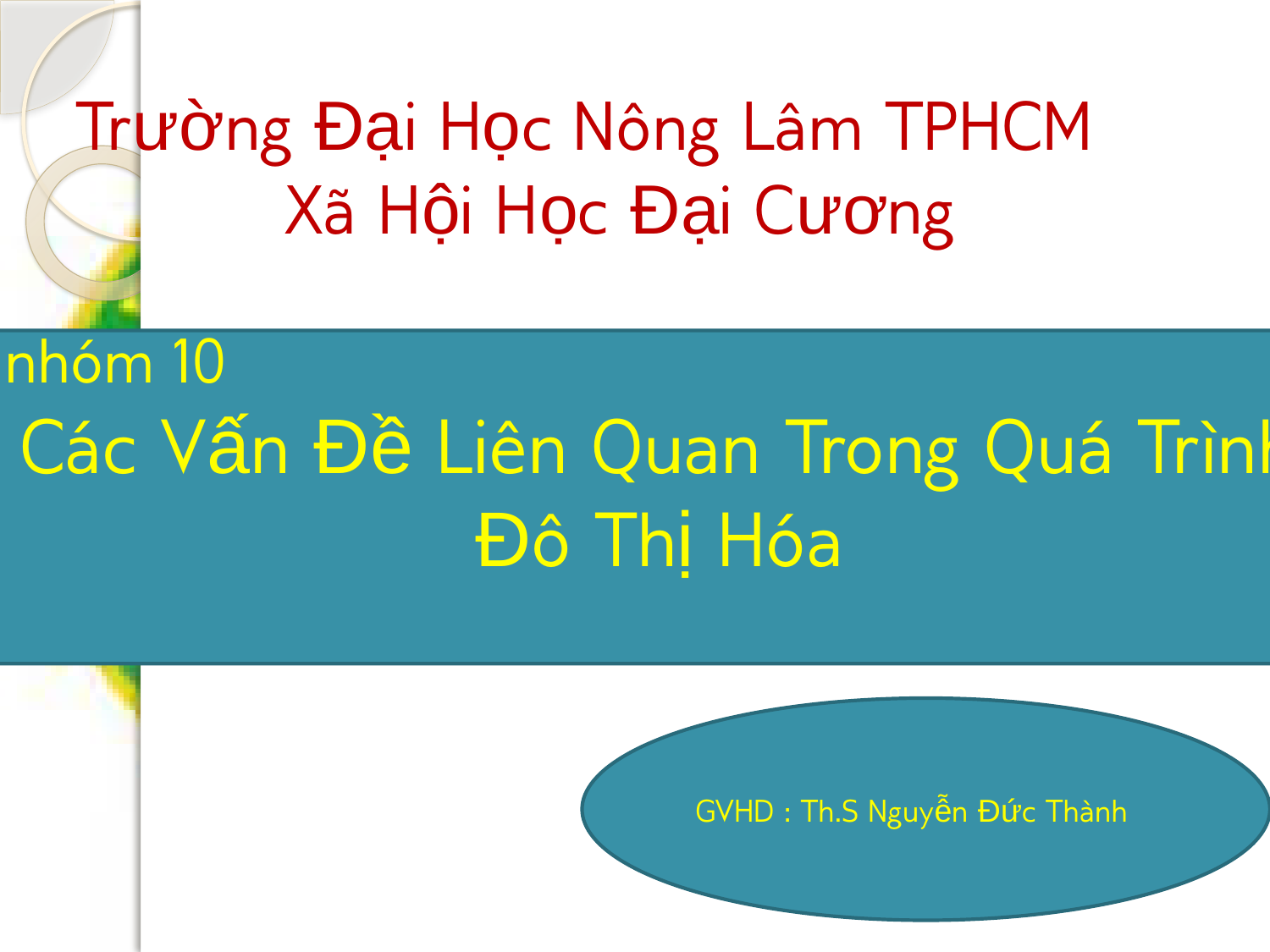

# Trường Đại Học Nông Lâm TPHCM Xã Hội Học Đại Cương

nhóm 10
Các Vấn Đề Liên Quan Trong Quá Trình Đô Thị Hóa

GVHD : Th.S Nguyễn Đức Thành